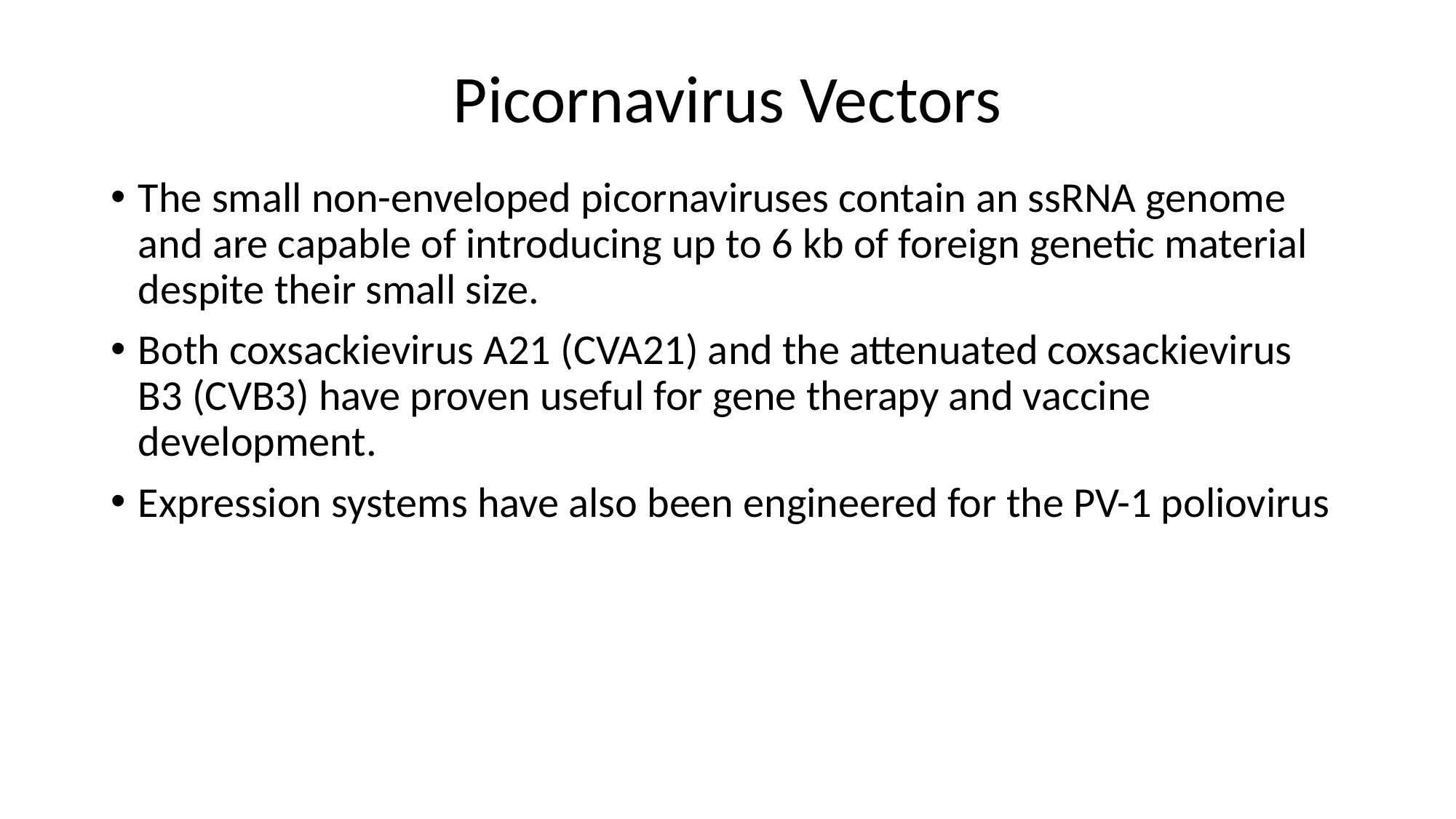

# Picornavirus Vectors
The small non-enveloped picornaviruses contain an ssRNA genome and are capable of introducing up to 6 kb of foreign genetic material despite their small size.
Both coxsackievirus A21 (CVA21) and the attenuated coxsackievirus B3 (CVB3) have proven useful for gene therapy and vaccine development.
Expression systems have also been engineered for the PV-1 poliovirus